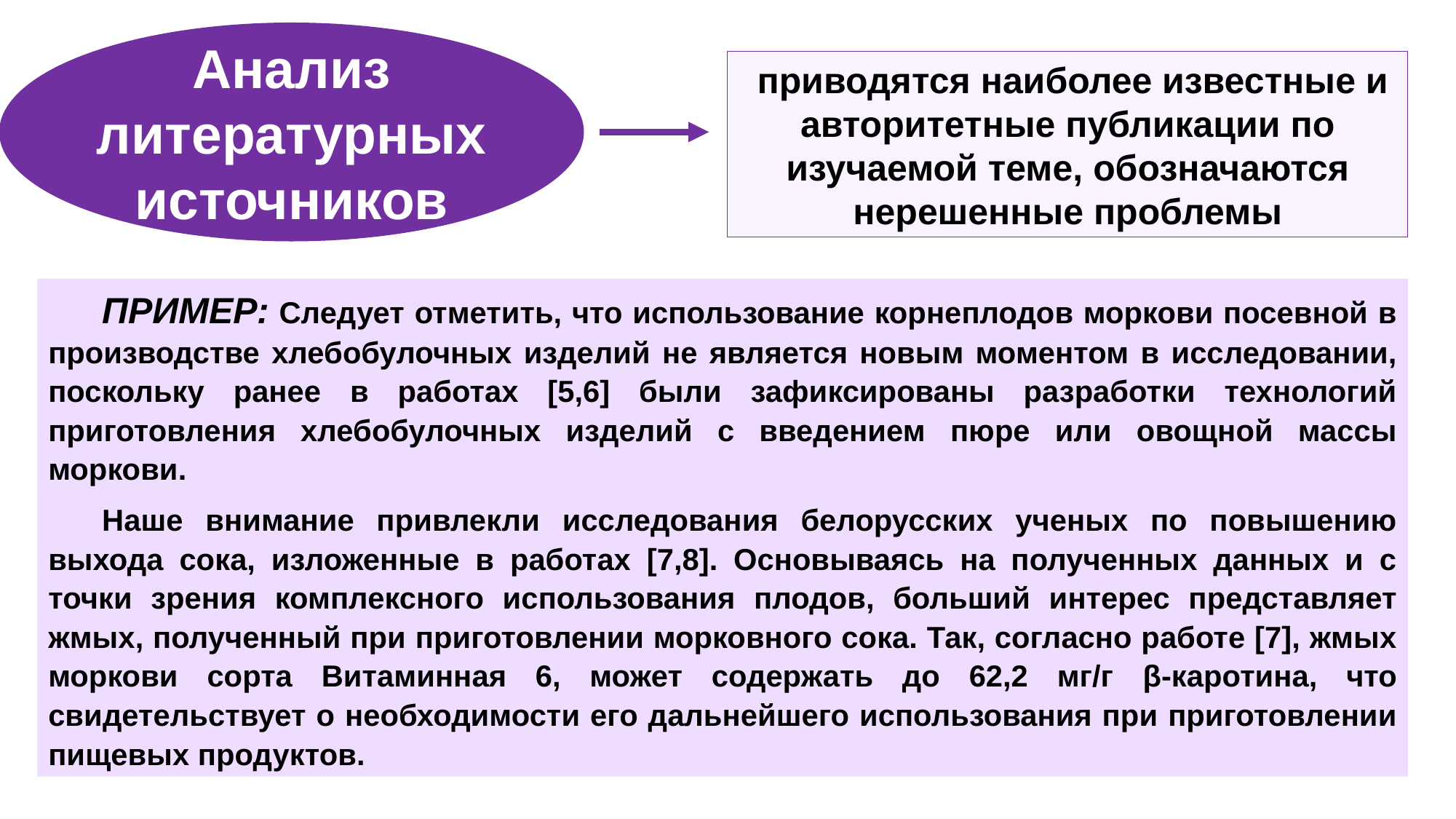

Анализ литературных источников
 приводятся наиболее известные и авторитетные публикации по изучаемой теме, обозначаются нерешенные проблемы
ПРИМЕР: Следует отметить, что использование корнеплодов моркови посевной в производстве хлебобулочных изделий не является новым моментом в исследовании, поскольку ранее в работах [5,6] были зафиксированы разработки технологий приготовления хлебобулочных изделий с введением пюре или овощной массы моркови.
Наше внимание привлекли исследования белорусских ученых по повышению выхода сока, изложенные в работах [7,8]. Основываясь на полученных данных и с точки зрения комплексного использования плодов, больший интерес представляет жмых, полученный при приготовлении морковного сока. Так, согласно работе [7], жмых моркови сорта Витаминная 6, может содержать до 62,2 мг/г β-каротина, что свидетельствует о необходимости его дальнейшего использования при приготовлении пищевых продуктов.